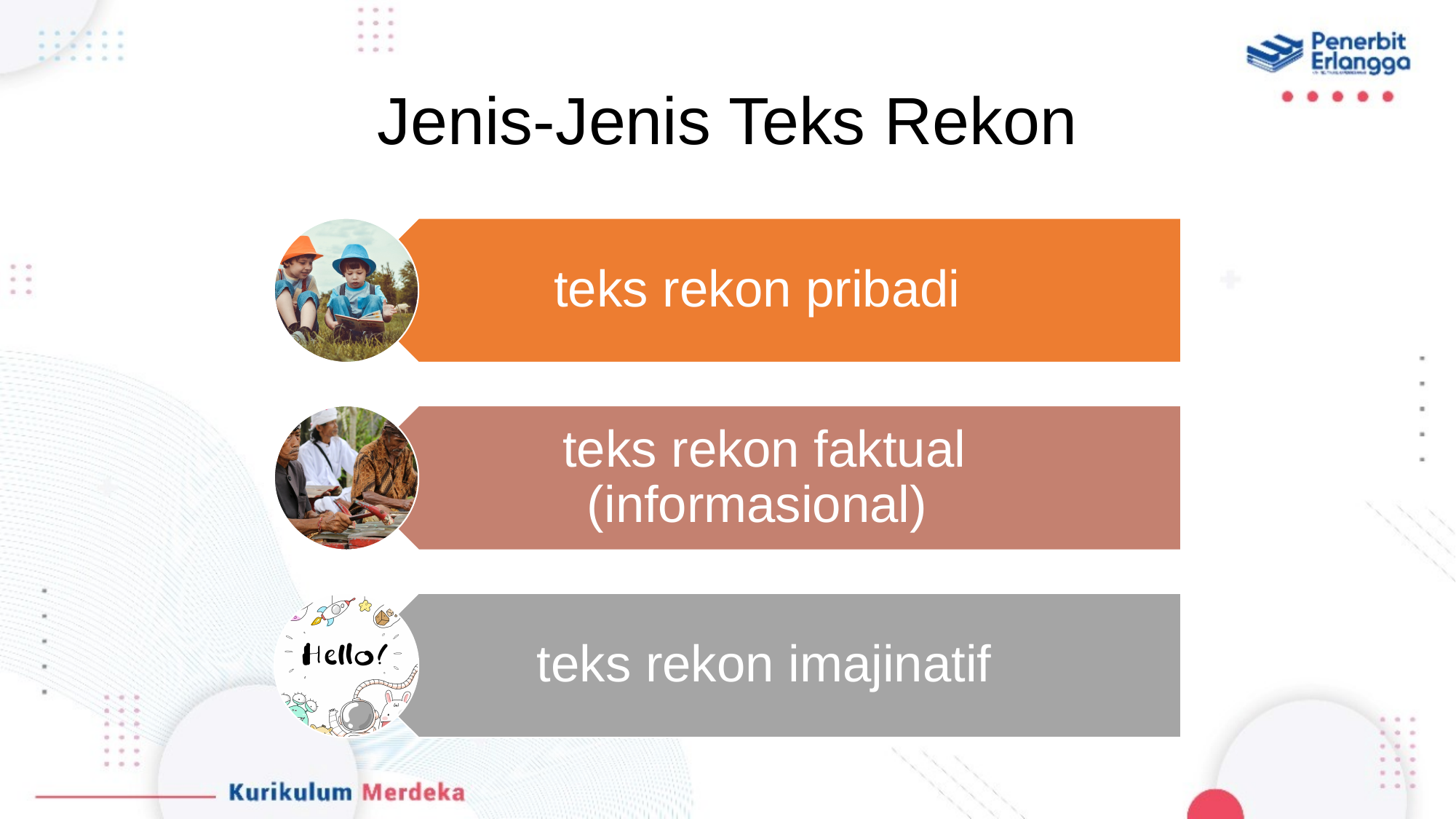

# Jenis-Jenis Teks Rekon
teks rekon pribadi
teks rekon faktual (informasional)
teks rekon imajinatif